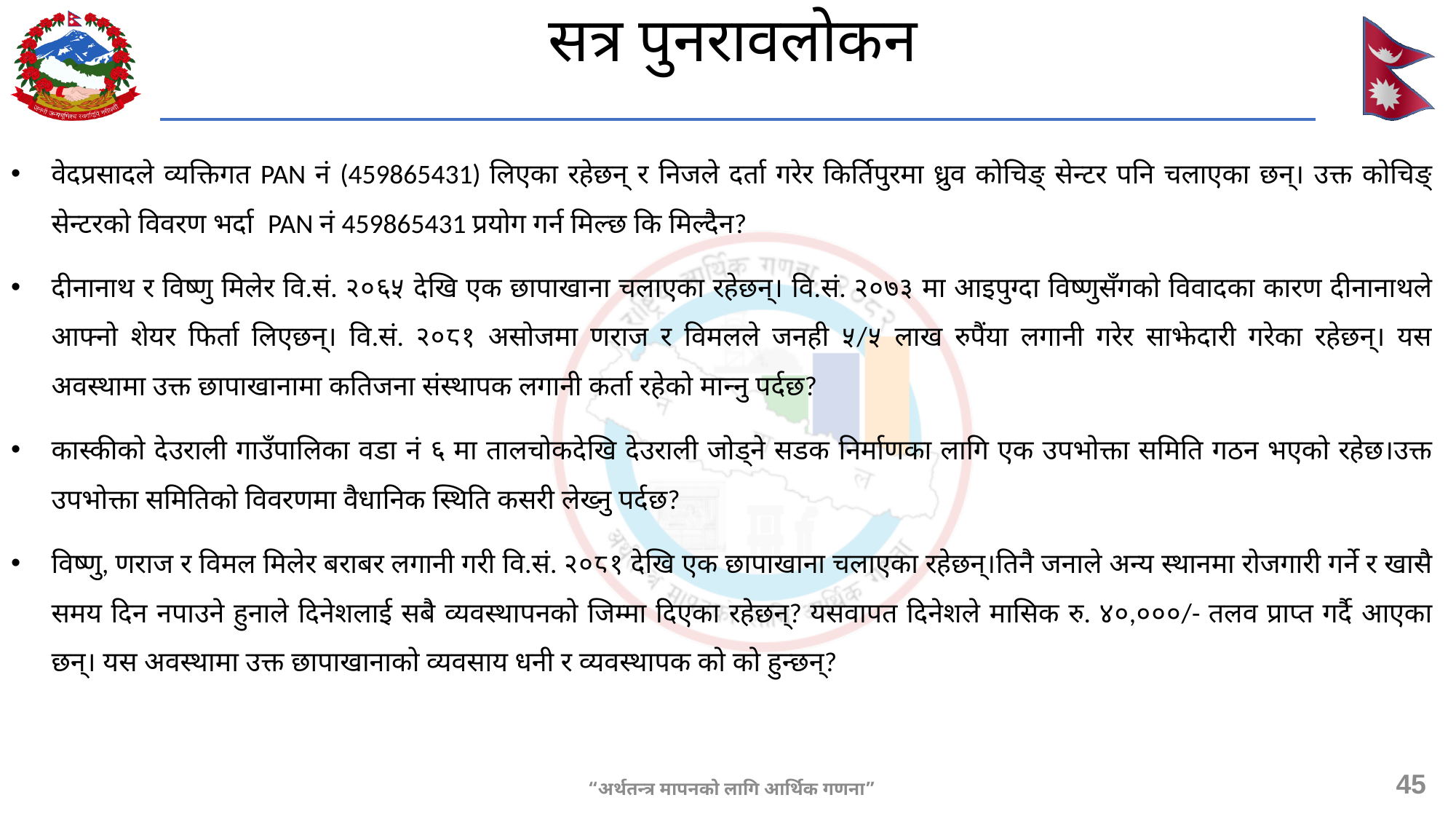

# सत्र पुनरावलोकन
वेदप्रसादले व्यक्तिगत PAN नं (459865431) लिएका रहेछन् र निजले दर्ता गरेर किर्तिपुरमा ध्रुव कोचिङ् सेन्टर पनि चलाएका छन्। उक्त कोचिङ् सेन्टरको विवरण भर्दा  PAN नं 459865431 प्रयोग गर्न मिल्छ कि मिल्दैन?
दीनानाथ र विष्णु मिलेर वि.सं. २०६५ देखि एक छापाखाना चलाएका रहेछन्। वि.सं. २०७३ मा आइपुग्दा विष्णुसँगको विवादका कारण दीनानाथले आफ्नो शेयर फिर्ता लिएछन्। वि.सं. २०८१ असोजमा णराज र विमलले जनही ५/५ लाख रुपैंया लगानी गरेर साझेदारी गरेका रहेछन्। यस अवस्थामा उक्त छापाखानामा कतिजना संस्थापक लगानी कर्ता रहेको मान्नु पर्दछ?
कास्कीको देउराली गाउँपालिका वडा नं ६ मा तालचोकदेखि देउराली जोड्ने सडक निर्माणका लागि एक उपभोक्ता समिति गठन भएको रहेछ।उक्त उपभोक्ता समितिको विवरणमा वैधानिक स्थिति कसरी लेख्नु पर्दछ?
विष्णु, णराज र विमल मिलेर बराबर लगानी गरी वि.सं. २०८१ देखि एक छापाखाना चलाएका रहेछन्।तिनै जनाले अन्य स्थानमा रोजगारी गर्ने र खासै समय दिन नपाउने हुनाले दिनेशलाई सबै व्यवस्थापनको जिम्मा दिएका रहेछन्? यसवापत दिनेशले मासिक रु. ४०,०००/- तलव प्राप्त गर्दै आएका छन्। यस अवस्थामा उक्त छापाखानाको व्यवसाय धनी र व्यवस्थापक को को हुन्छन्?

45
“अर्थतन्त्र मापनको लागि आर्थिक गणना”